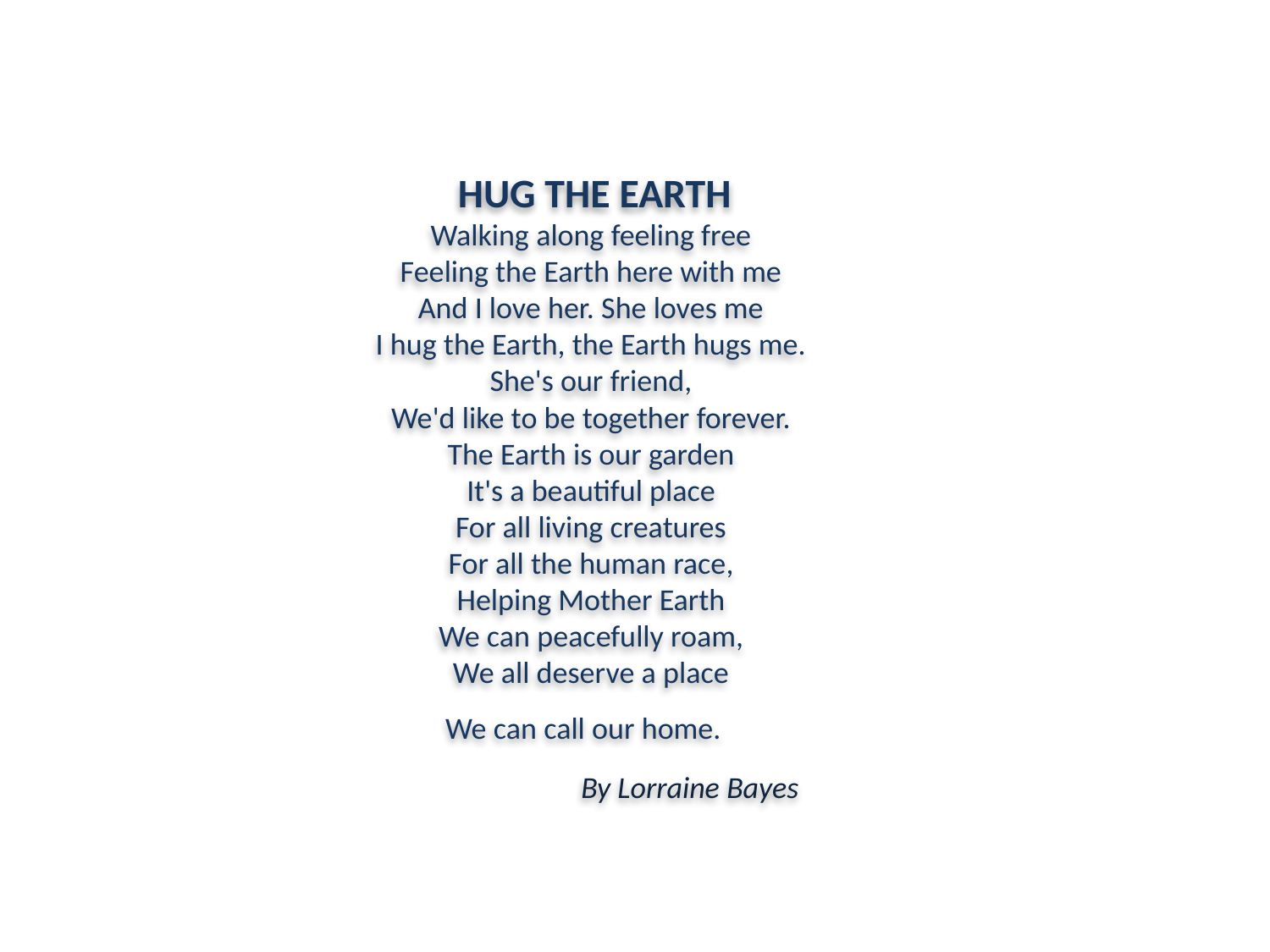

# HUG THE EARTH Walking along feeling free  Feeling the Earth here with me  And I love her. She loves me  I hug the Earth, the Earth hugs me.  She's our friend,  We'd like to be together forever.  The Earth is our garden  It's a beautiful place  For all living creatures  For all the human race,  Helping Mother Earth  We can peacefully roam,  We all deserve a place  We can call our home.  By Lorraine Bayes